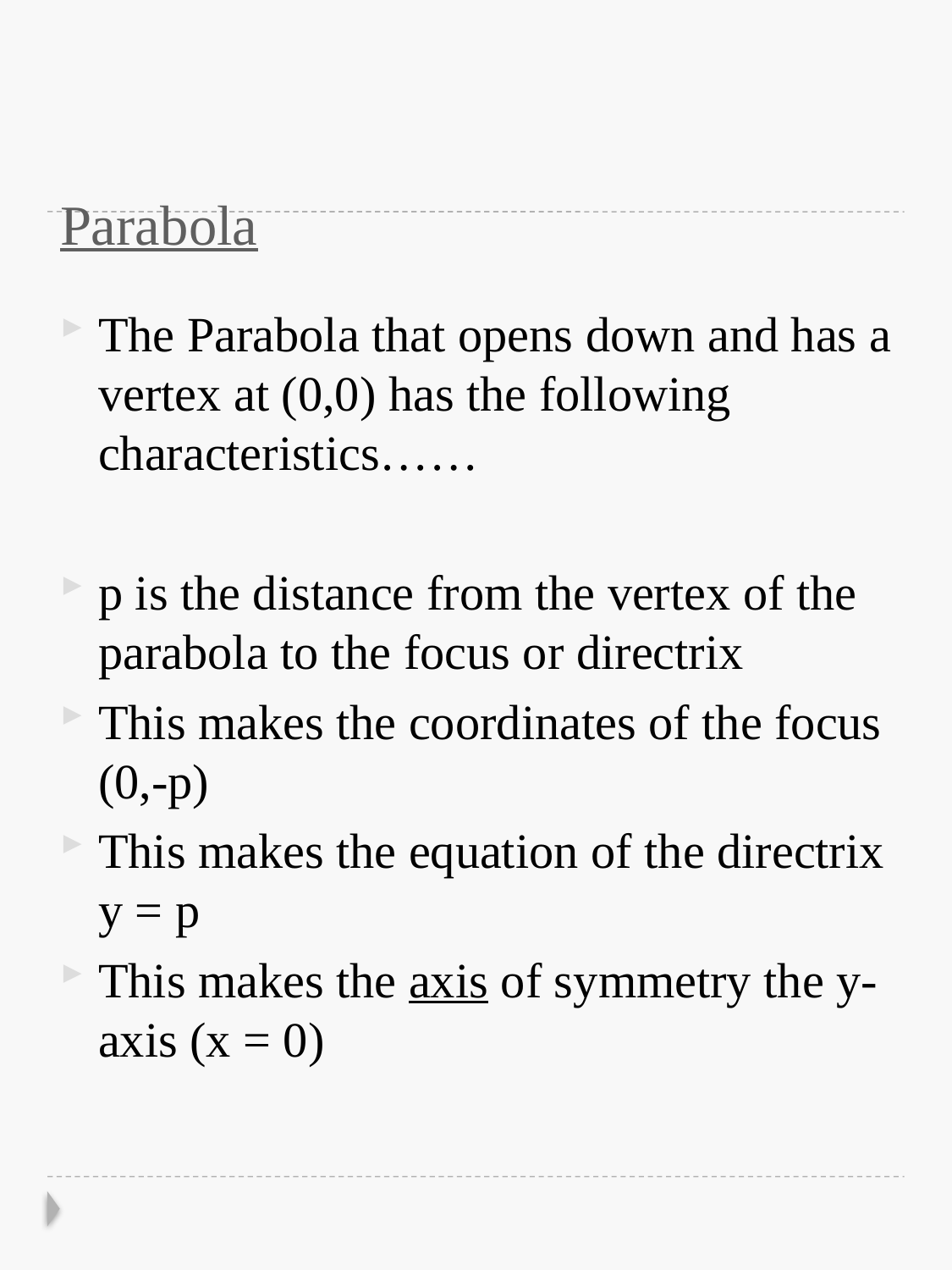

# Parabola
The Parabola that opens down and has a vertex at (0,0) has the following characteristics……

p is the distance from the vertex of the parabola to the focus or directrix
This makes the coordinates of the focus (0,-p)
This makes the equation of the directrix  y = p
This makes the axis of symmetry the y-axis (x = 0)